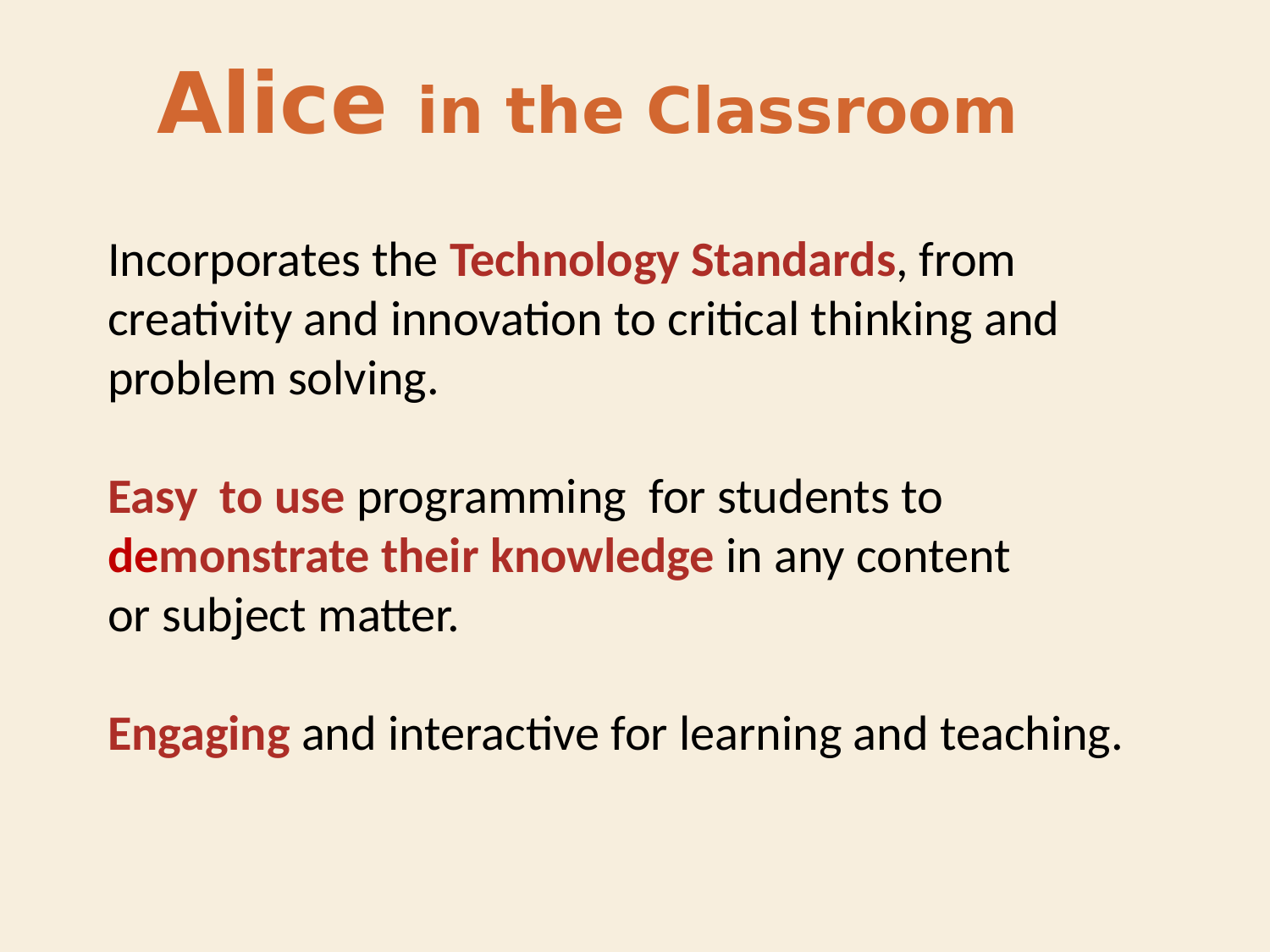

Alice in the Classroom
Incorporates the Technology Standards, from creativity and innovation to critical thinking and problem solving.

Easy  to use programming  for students to demonstrate their knowledge in any content
or subject matter.

Engaging and interactive for learning and teaching.